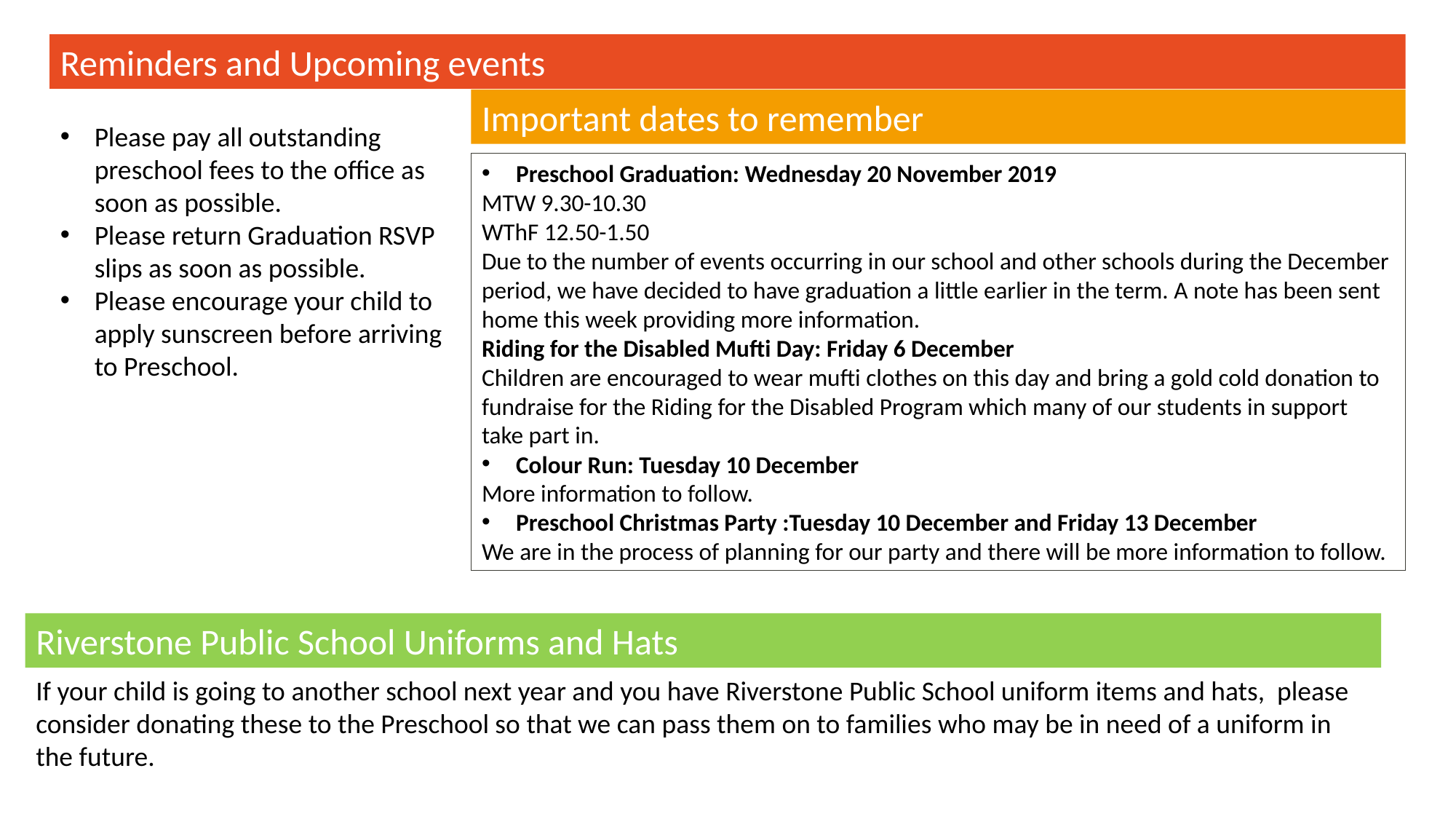

Reminders and Upcoming events
Important dates to remember
Please pay all outstanding preschool fees to the office as soon as possible.
Please return Graduation RSVP slips as soon as possible.
Please encourage your child to apply sunscreen before arriving to Preschool.

Preschool Graduation: Wednesday 20 November 2019
MTW 9.30-10.30
WThF 12.50-1.50
Due to the number of events occurring in our school and other schools during the December period, we have decided to have graduation a little earlier in the term. A note has been sent home this week providing more information.
Riding for the Disabled Mufti Day: Friday 6 December
Children are encouraged to wear mufti clothes on this day and bring a gold cold donation to fundraise for the Riding for the Disabled Program which many of our students in support take part in.
Colour Run: Tuesday 10 December
More information to follow.
Preschool Christmas Party :Tuesday 10 December and Friday 13 December
We are in the process of planning for our party and there will be more information to follow.
Riverstone Public School Uniforms and Hats
If your child is going to another school next year and you have Riverstone Public School uniform items and hats,  please consider donating these to the Preschool so that we can pass them on to families who may be in need of a uniform in the future.